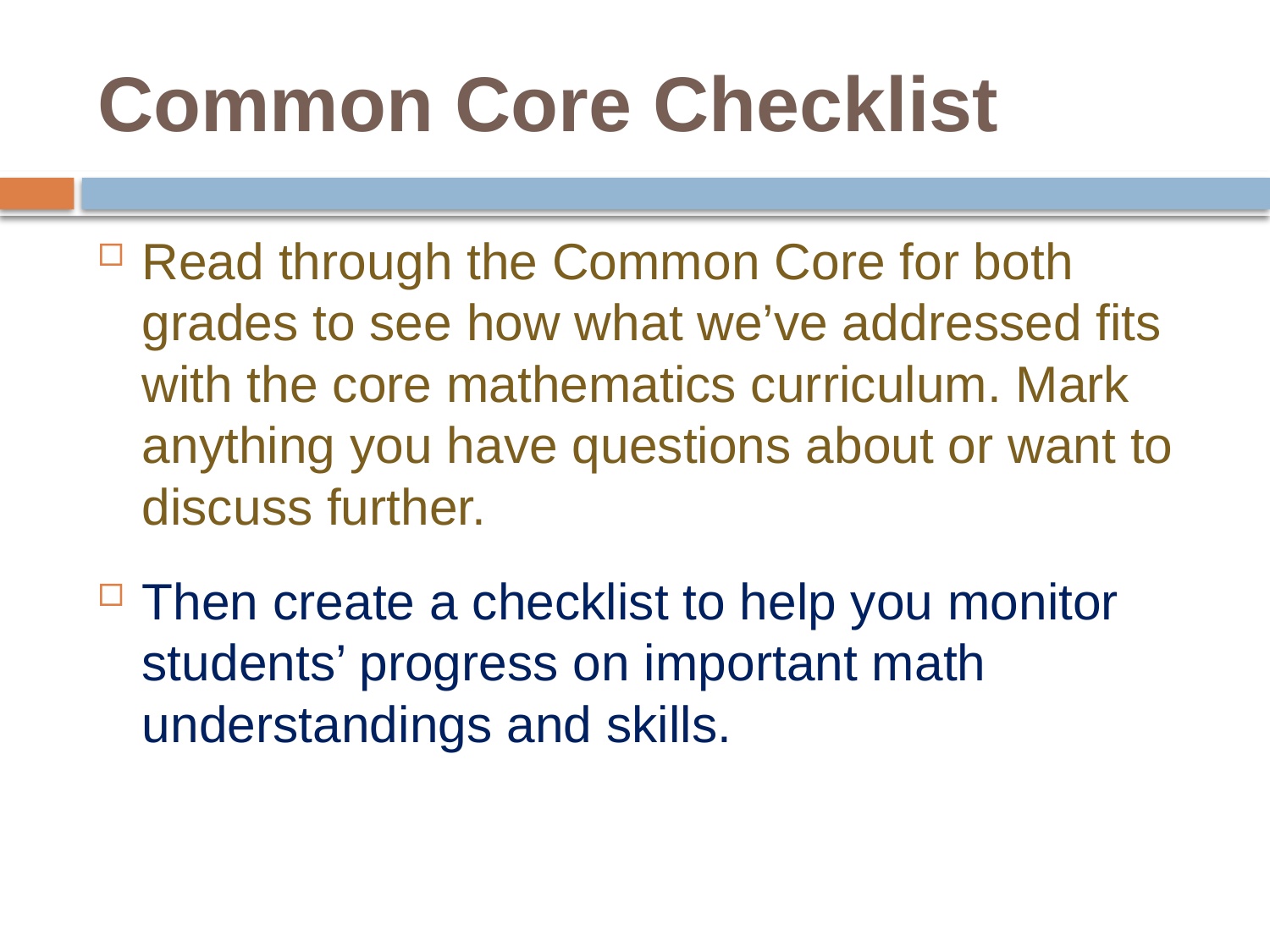

# Common Core Checklist
Read through the Common Core for both grades to see how what we’ve addressed fits with the core mathematics curriculum. Mark anything you have questions about or want to discuss further.
Then create a checklist to help you monitor students’ progress on important math understandings and skills.